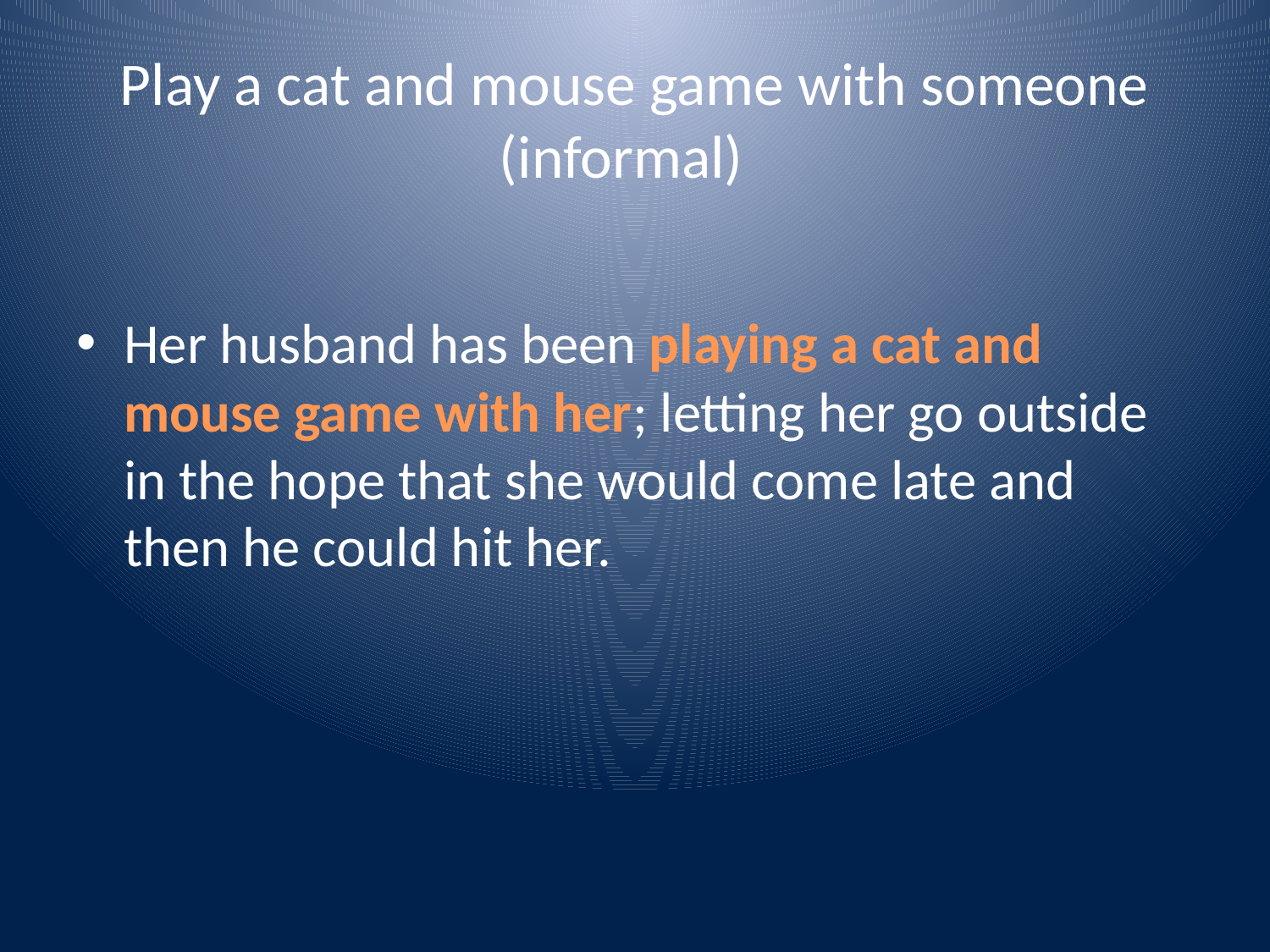

# Play a cat and mouse game with someone (informal)

Her husband has been playing a cat and mouse game with her; letting her go outside in the hope that she would come late and then he could hit her.